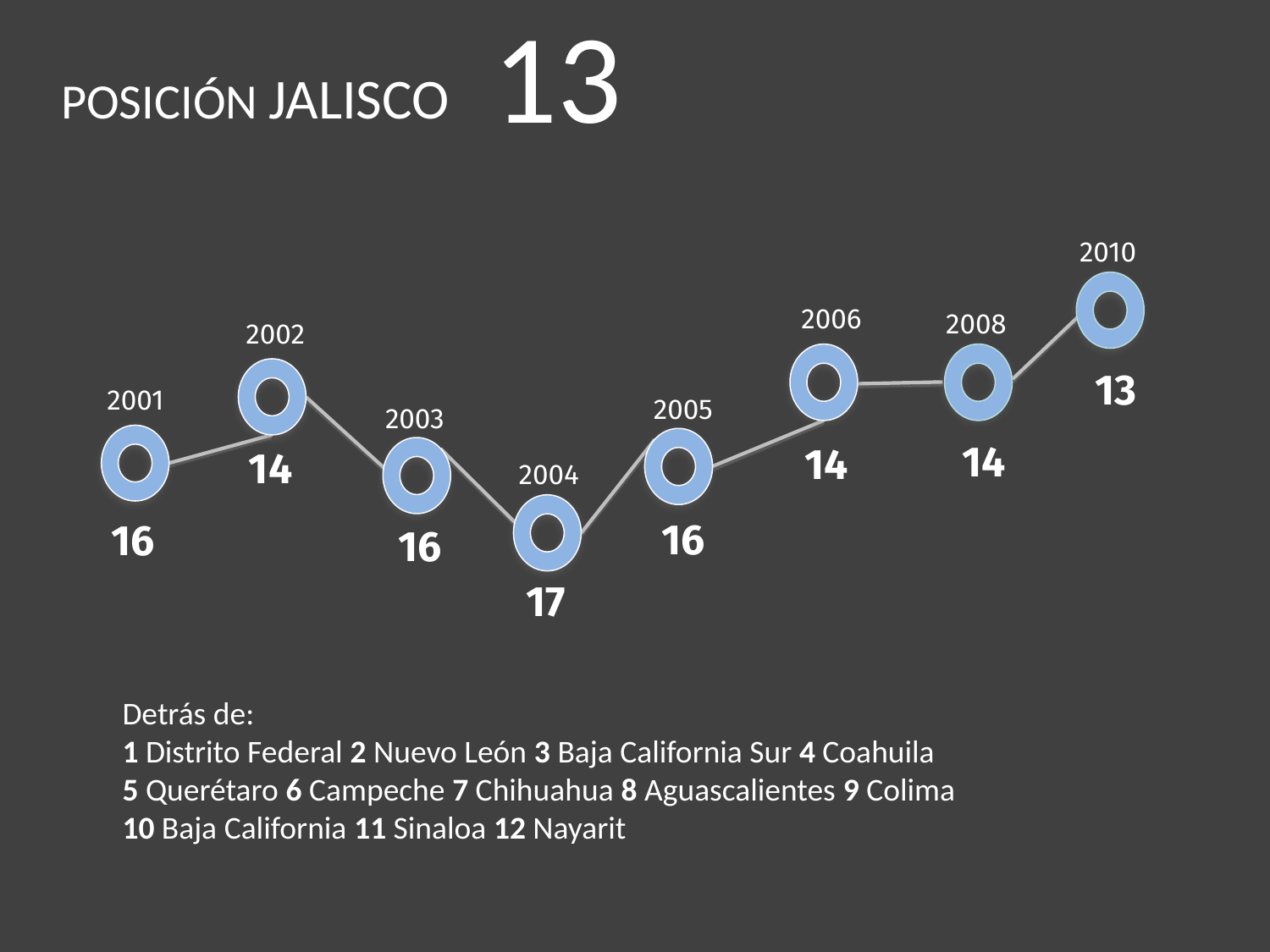

13
POSICIÓN JALISCO
2010

2006
2008
2002

13

2001
2005
2003

14
14
14

2004

16
16
16
17
Detrás de:
1 Distrito Federal 2 Nuevo León 3 Baja California Sur 4 Coahuila
5 Querétaro 6 Campeche 7 Chihuahua 8 Aguascalientes 9 Colima
10 Baja California 11 Sinaloa 12 Nayarit